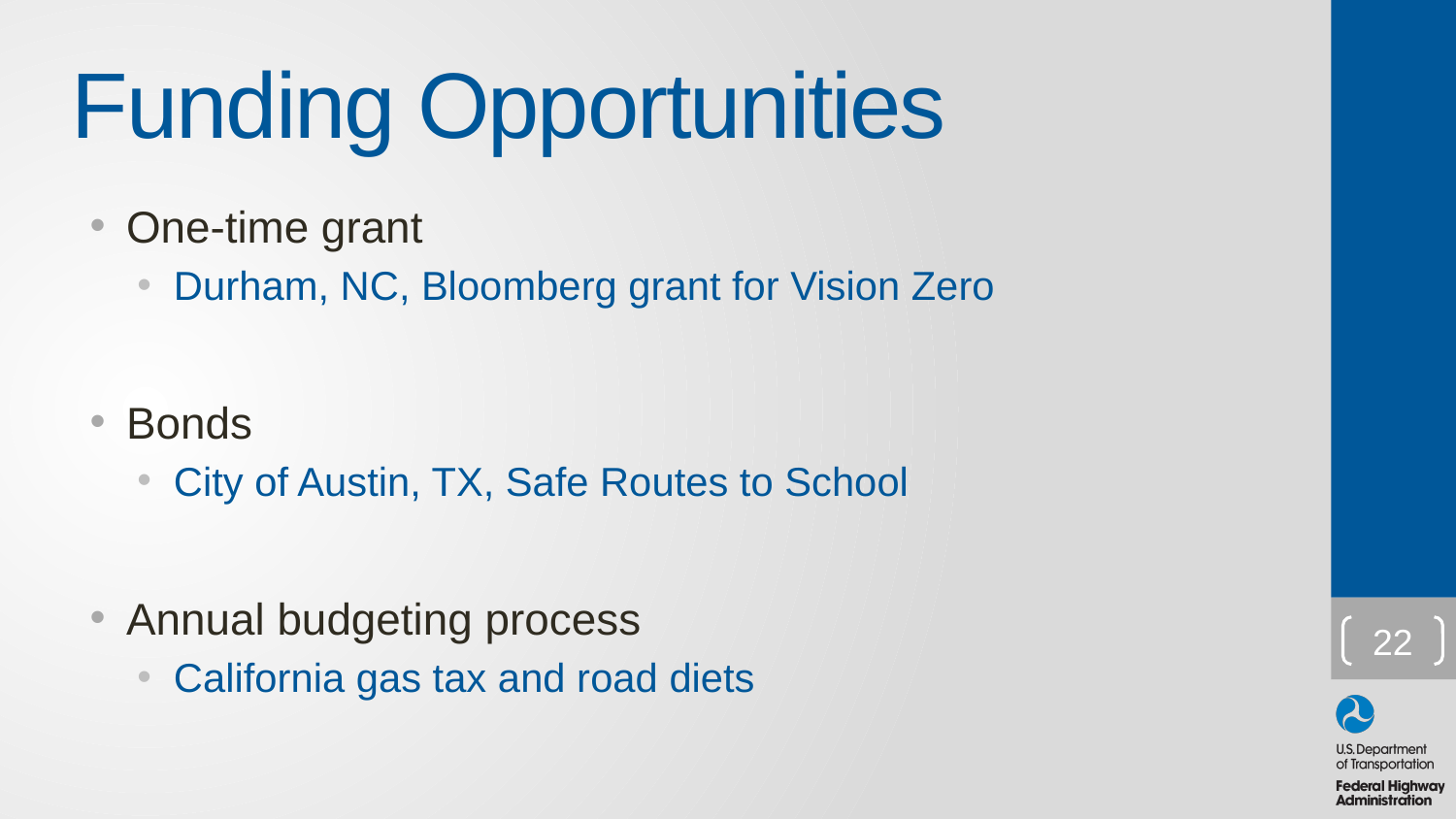

# Funding Opportunities
One-time grant
Durham, NC, Bloomberg grant for Vision Zero

Bonds
City of Austin, TX, Safe Routes to School

Annual budgeting process
California gas tax and road diets

22